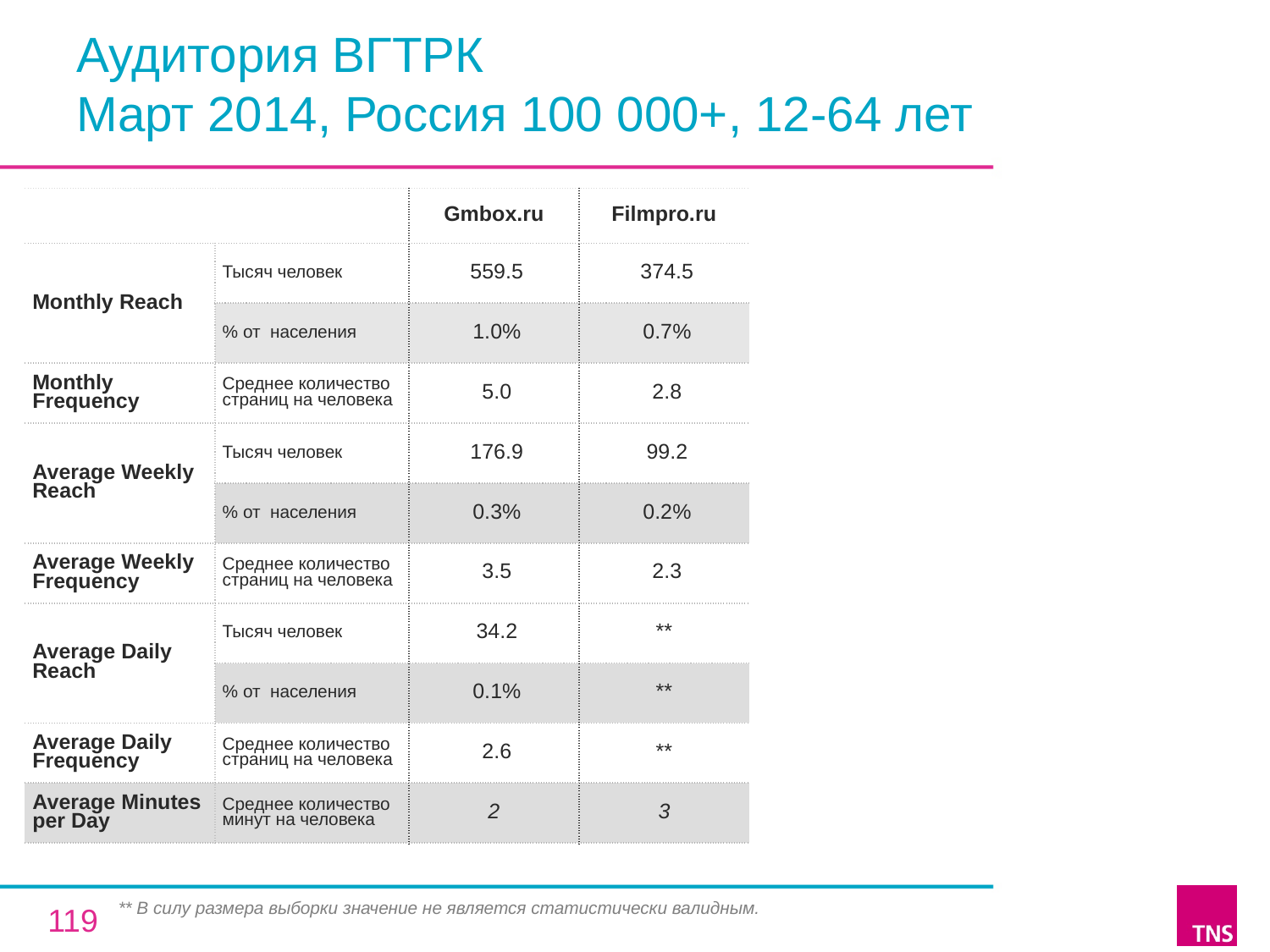

# Аудитория ВГТРК Март 2014, Россия 100 000+, 12-64 лет
|  |  | Gmbox.ru | Filmpro.ru |
| --- | --- | --- | --- |
| Monthly Reach | Тысяч человек | 559.5 | 374.5 |
|  | % от населения | 1.0% | 0.7% |
| Monthly Frequency | Среднее количество страниц на человека | 5.0 | 2.8 |
| Average Weekly Reach | Тысяч человек | 176.9 | 99.2 |
|  | % от населения | 0.3% | 0.2% |
| Average Weekly Frequency | Среднее количество страниц на человека | 3.5 | 2.3 |
| Average Daily Reach | Тысяч человек | 34.2 | \*\* |
|  | % от населения | 0.1% | \*\* |
| Average Daily Frequency | Среднее количество страниц на человека | 2.6 | \*\* |
| Average Minutes per Day | Среднее количество минут на человека | 2 | 3 |
** В силу размера выборки значение не является статистически валидным.
119